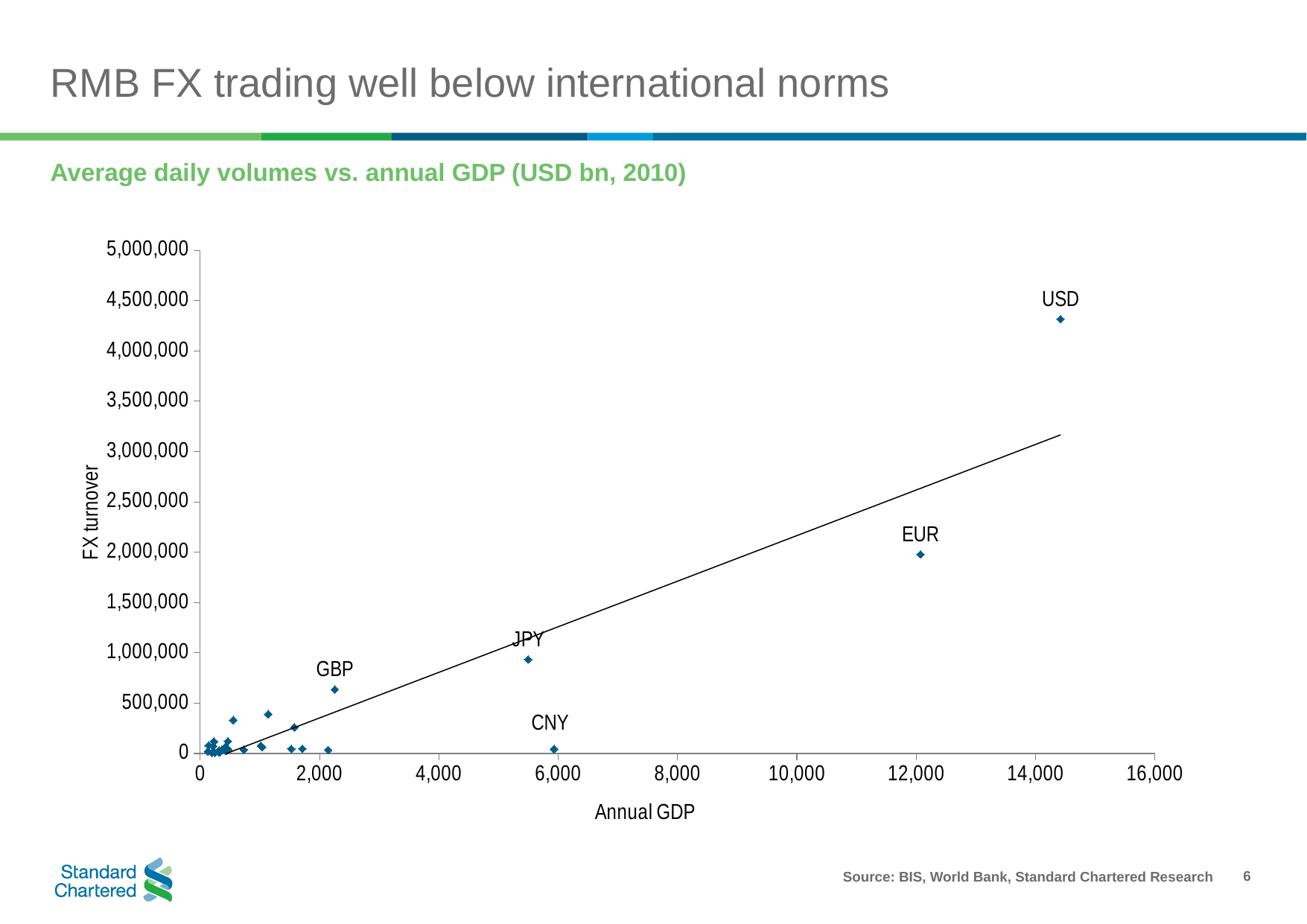

# RMB FX trading well below international norms
Average daily volumes vs. annual GDP (USD bn, 2010)

### Chart

| Category | CNY NDF |
|---|---|
Source: BIS, World Bank, Standard Chartered Research
6